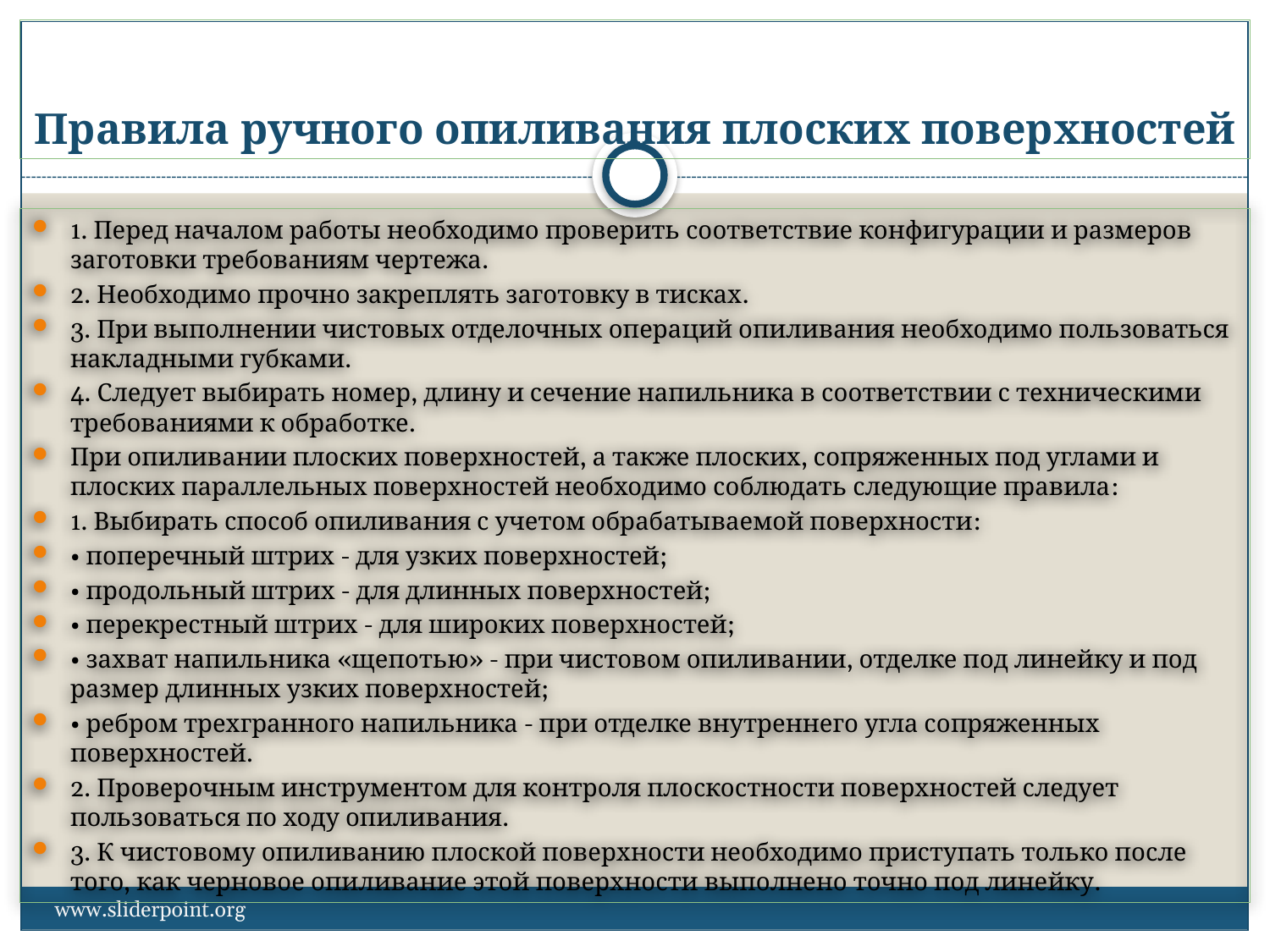

# Правила ручного опиливания плоских поверхностей
1. Перед началом работы необходимо проверить соответствие конфигурации и размеров заготовки требованиям чертежа.
2. Необходимо прочно закреплять заготовку в тисках.
3. При выполнении чистовых отделочных операций опиливания необходимо пользоваться накладными губками.
4. Следует выбирать номер, длину и сечение напильника в соответствии с техническими требованиями к обработке.
При опиливании плоских поверхностей, а также плоских, сопряженных под углами и плоских параллельных поверхностей необходимо соблюдать следующие правила:
1. Выбирать способ опиливания с учетом обрабатываемой поверхности:
• поперечный штрих - для узких поверхностей;
• продольный штрих - для длинных поверхностей;
• перекрестный штрих - для широких поверхностей;
• захват напильника «щепотью» - при чистовом опиливании, отделке под линейку и под размер длинных узких поверхностей;
• ребром трехгранного напильника - при отделке внутреннего угла сопряженных поверхностей.
2. Проверочным инструментом для контроля плоскостности поверхностей следует пользоваться по ходу опиливания.
3. К чистовому опиливанию плоской поверхности необходимо приступать только после того, как черновое опиливание этой поверхности выполнено точно под линейку.
www.sliderpoint.org